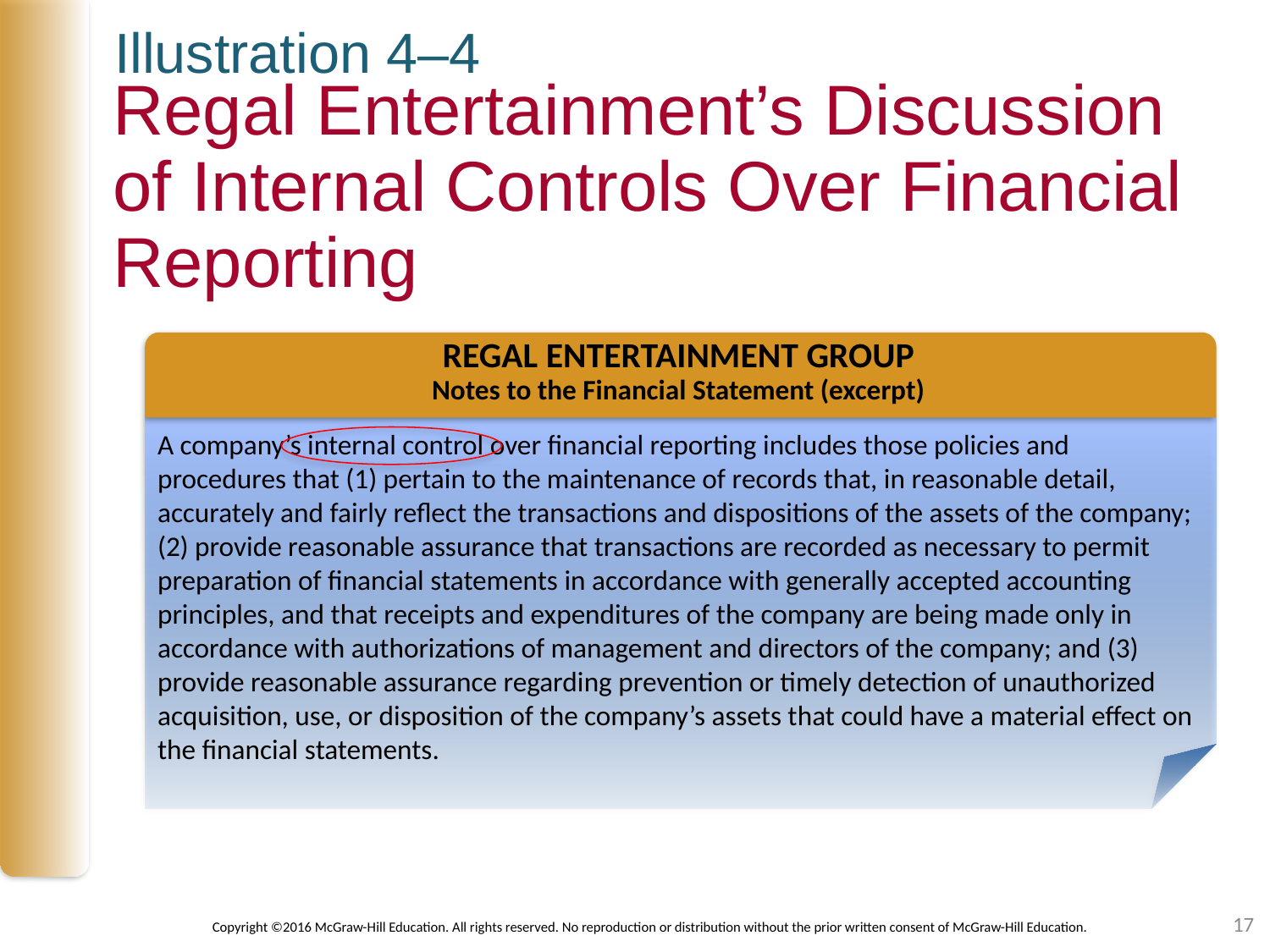

Illustration 4–4
# Regal Entertainment’s Discussion of Internal Controls Over Financial Reporting
REGAL ENTERTAINMENT GROUP
Notes to the Financial Statement (excerpt)

A company’s internal control over financial reporting includes those policies and procedures that (1) pertain to the maintenance of records that, in reasonable detail, accurately and fairly reflect the transactions and dispositions of the assets of the company; (2) provide reasonable assurance that transactions are recorded as necessary to permit preparation of financial statements in accordance with generally accepted accounting principles, and that receipts and expenditures of the company are being made only in accordance with authorizations of management and directors of the company; and (3) provide reasonable assurance regarding prevention or timely detection of unauthorized acquisition, use, or disposition of the company’s assets that could have a material effect on the financial statements.

17
Copyright ©2016 McGraw-Hill Education. All rights reserved. No reproduction or distribution without the prior written consent of McGraw-Hill Education.